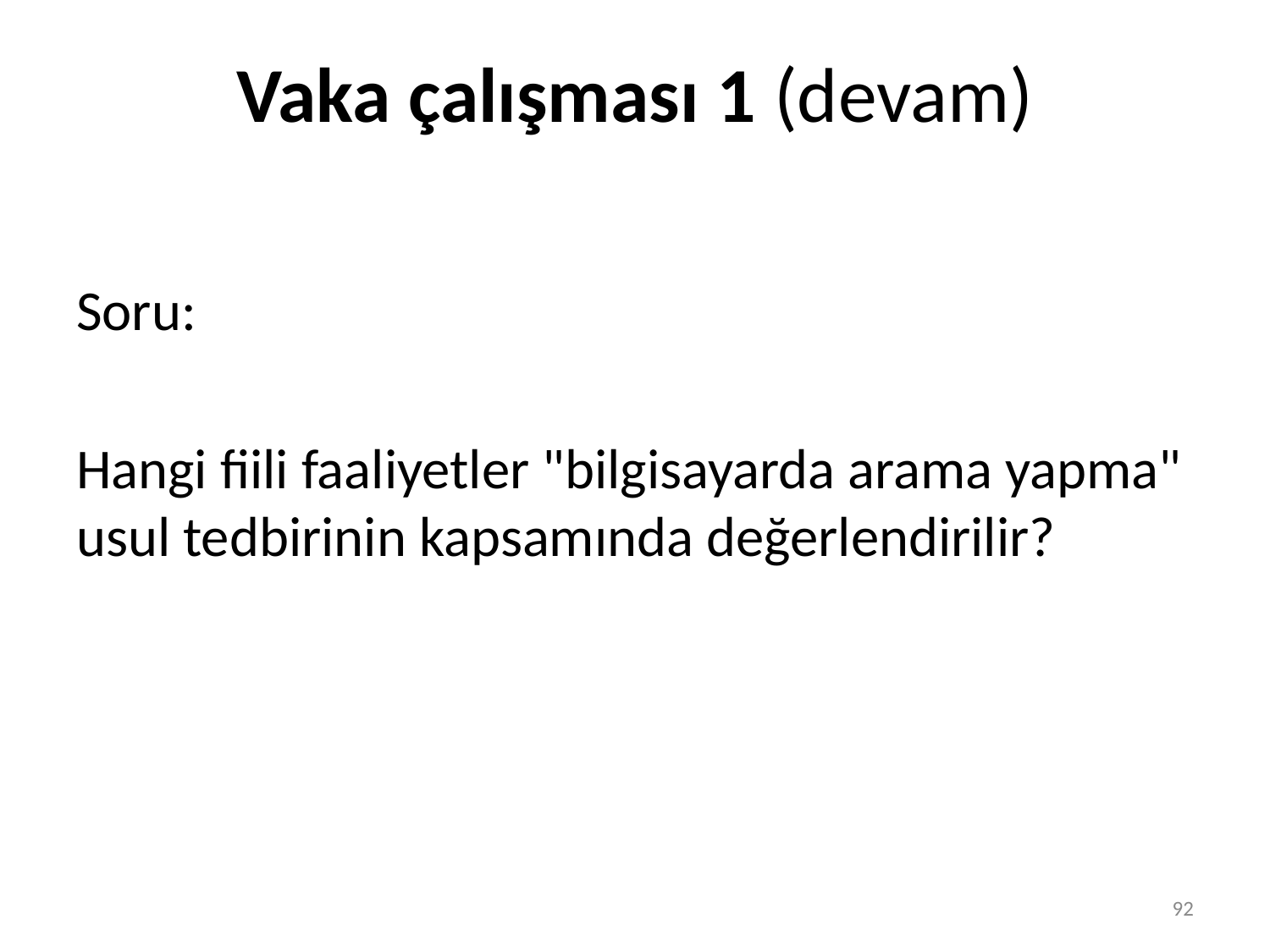

# Vaka çalışması 1 (devam)
Soru:

Hangi fiili faaliyetler "bilgisayarda arama yapma" usul tedbirinin kapsamında değerlendirilir?

92